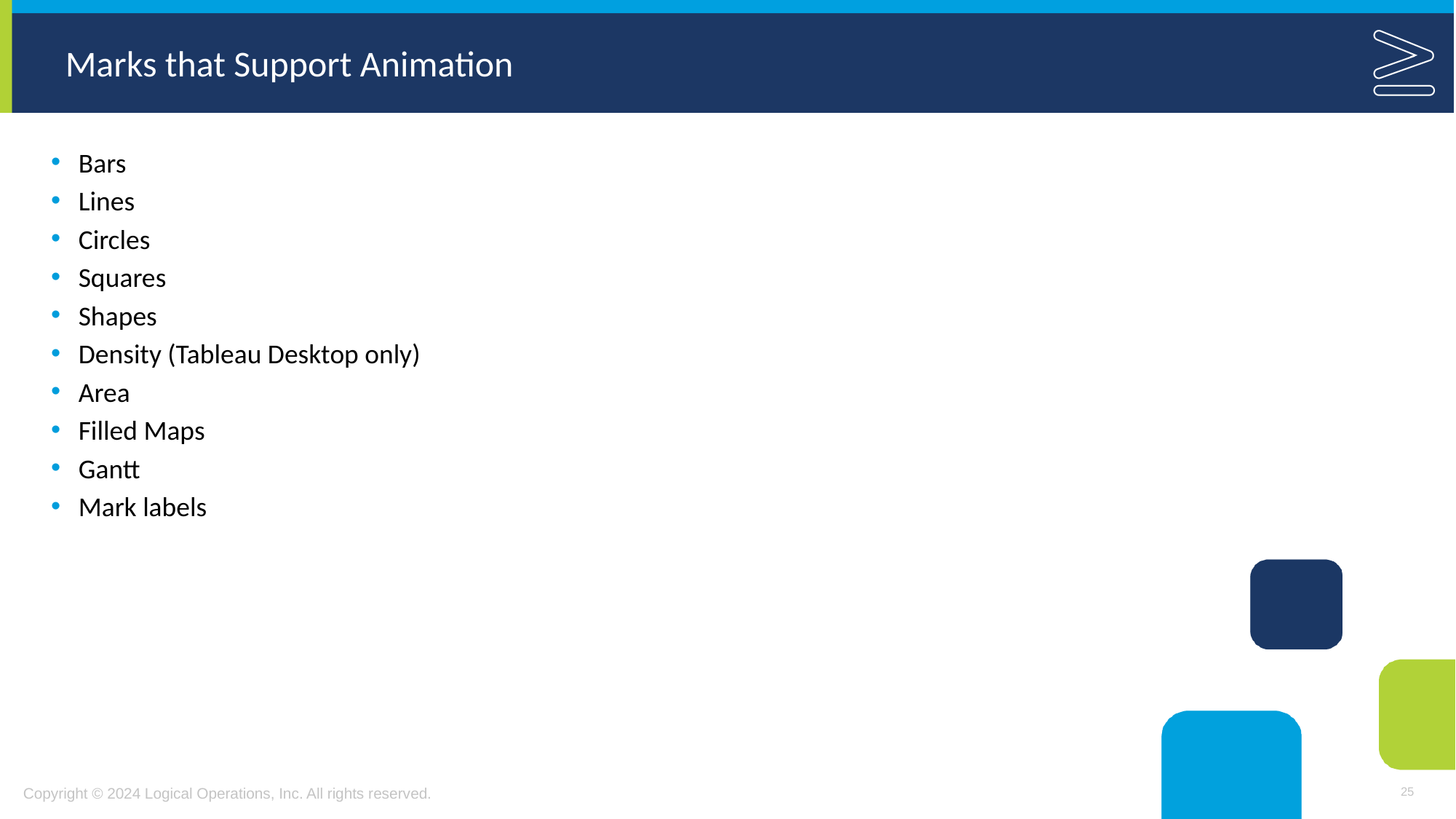

# Marks that Support Animation
Bars
Lines
Circles
Squares
Shapes
Density (Tableau Desktop only)
Area
Filled Maps
Gantt
Mark labels
25